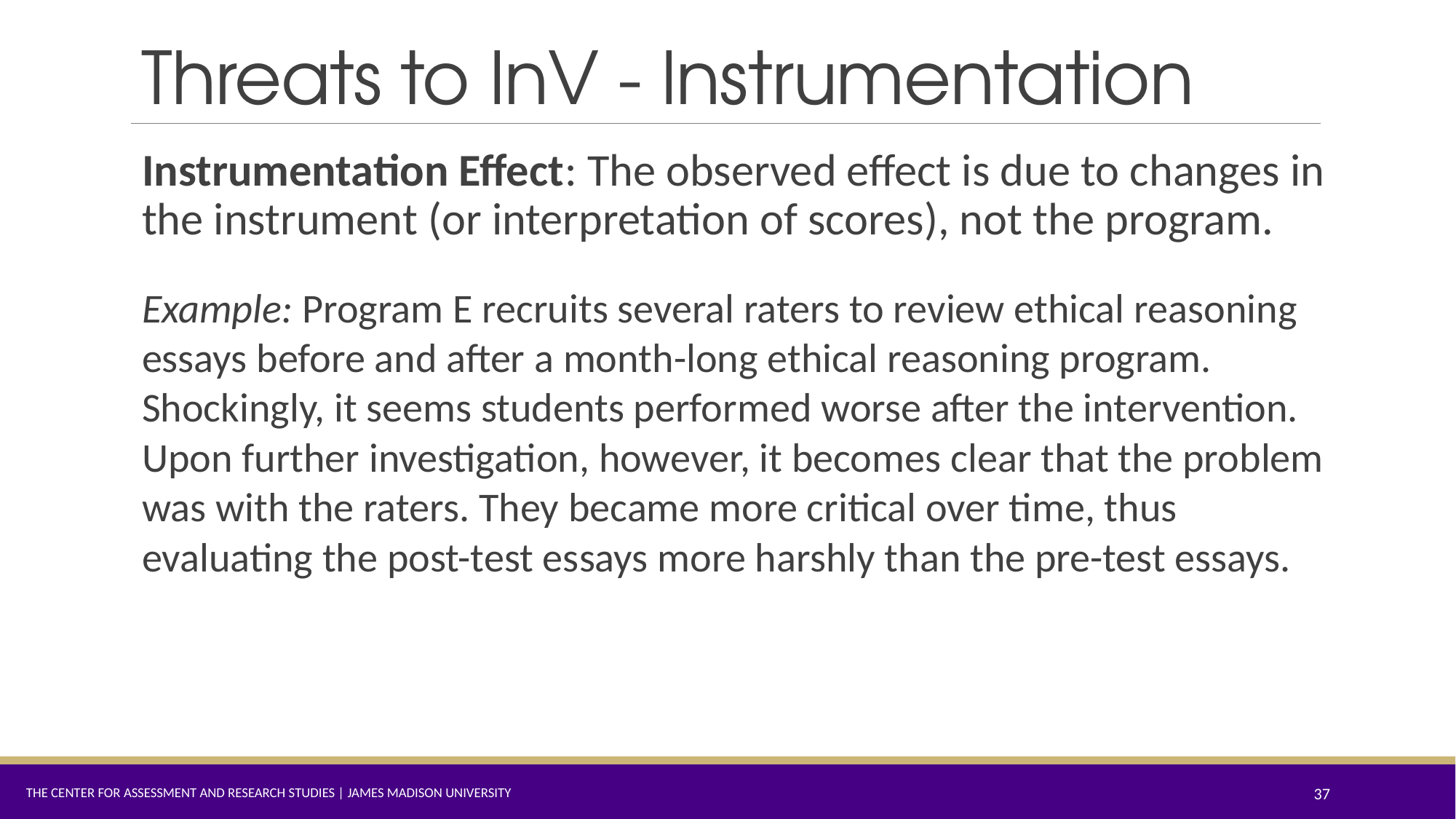

# Threats to InV - Instrumentation
Instrumentation Effect: The observed effect is due to changes in the instrument (or interpretation of scores), not the program.
Example: Program E recruits several raters to review ethical reasoning essays before and after a month-long ethical reasoning program. Shockingly, it seems students performed worse after the intervention. Upon further investigation, however, it becomes clear that the problem was with the raters. They became more critical over time, thus evaluating the post-test essays more harshly than the pre-test essays.

The Center for Assessment and Research Studies | James Madison University
37